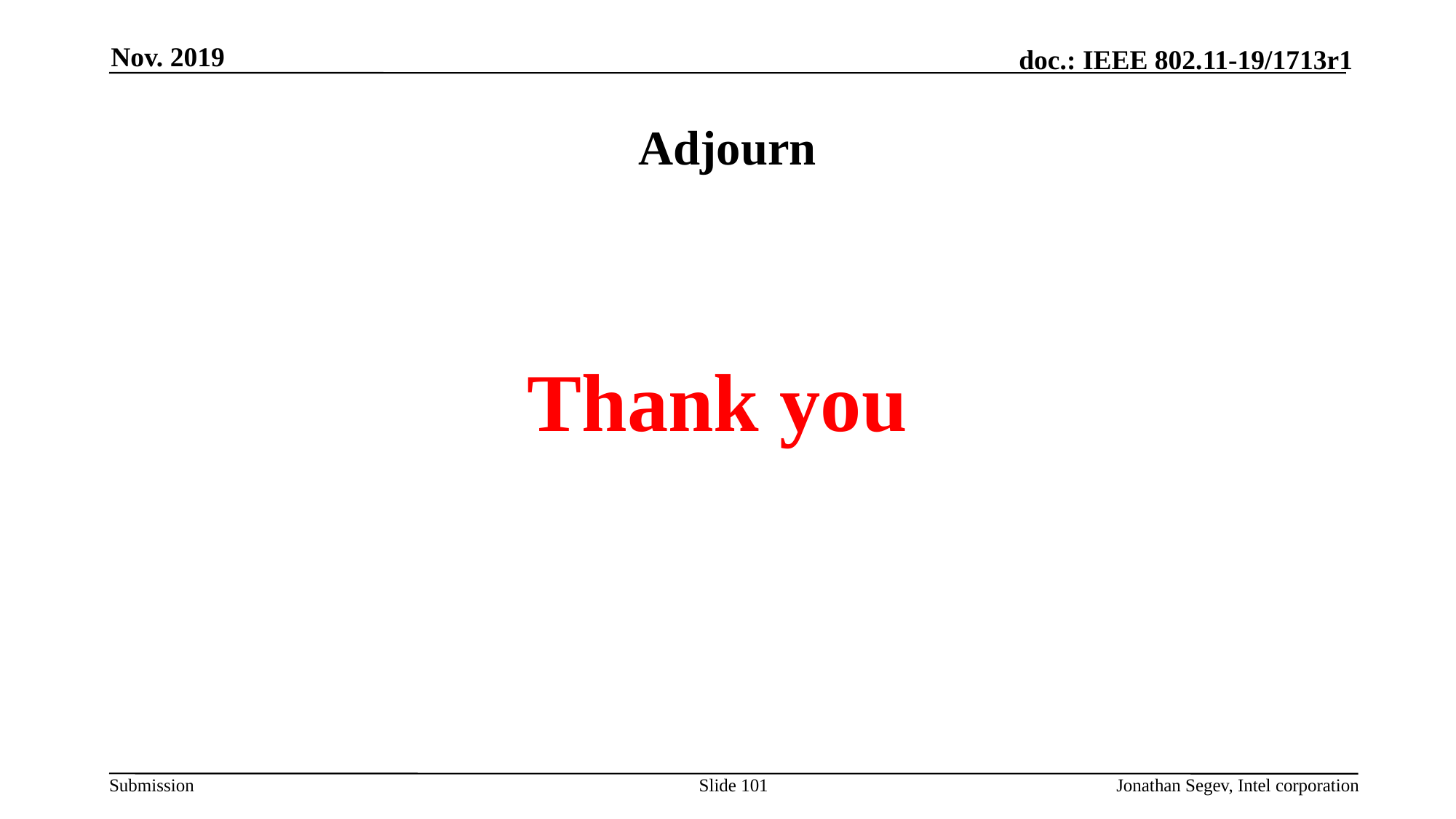

Nov. 2019
# Adjourn

Thank you
Slide 101
Jonathan Segev, Intel corporation